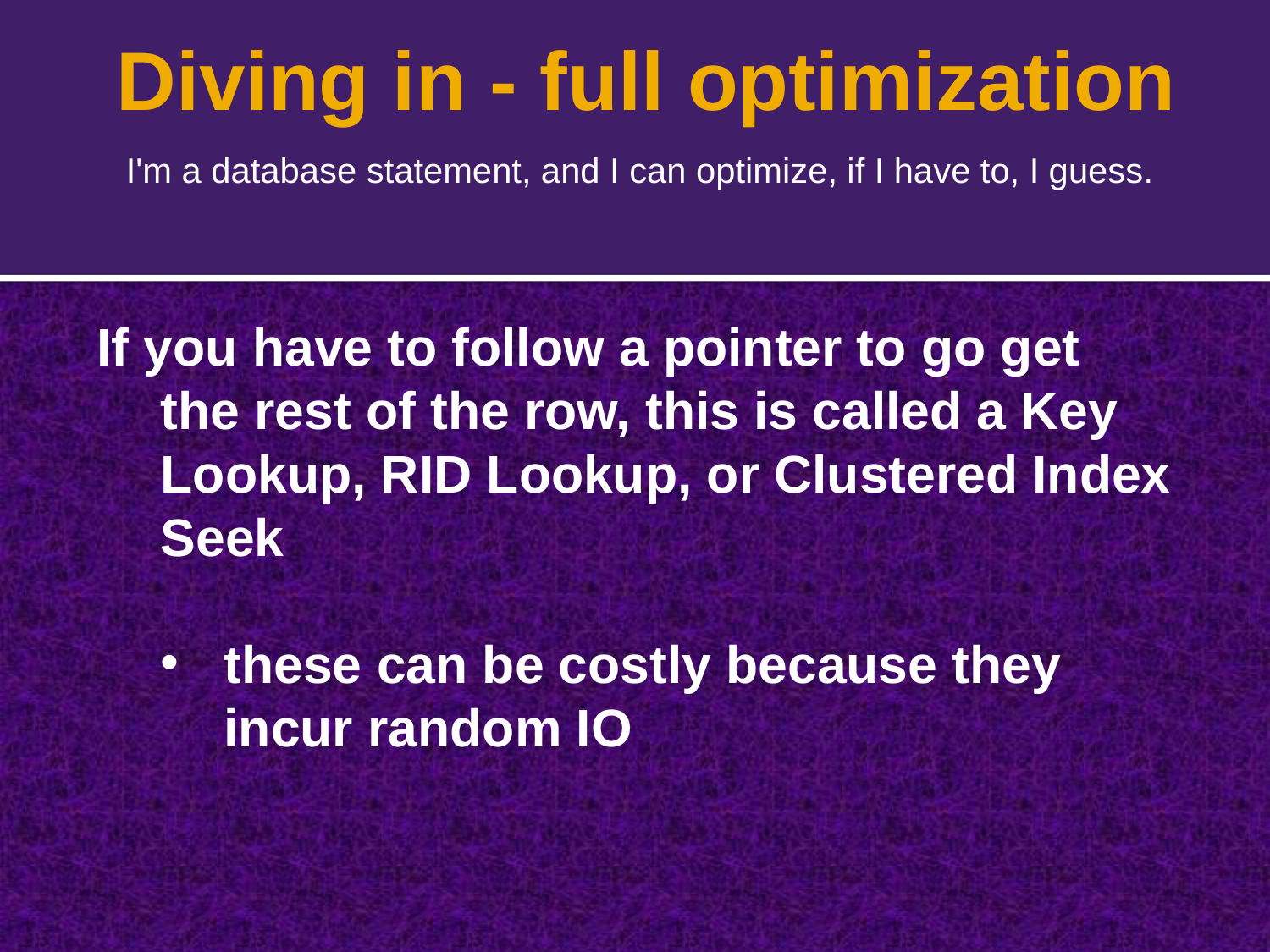

# Diving in - full optimization
I'm a database statement, and I can optimize, if I have to, I guess.
If you have to follow a pointer to go get the rest of the row, this is called a Key Lookup, RID Lookup, or Clustered Index Seek

these can be costly because they incur random IO